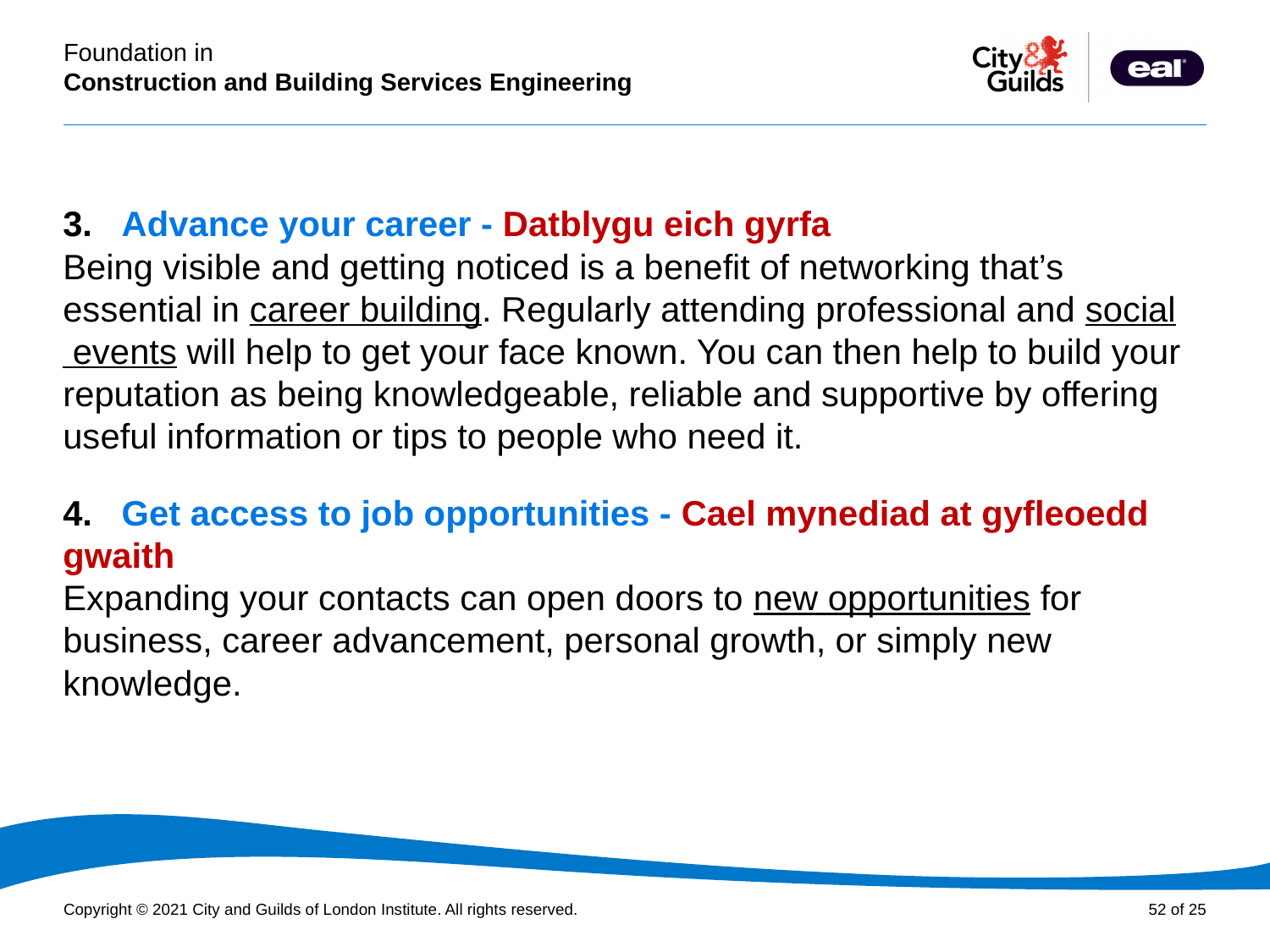

3.   Advance your career - Datblygu eich gyrfa
Being visible and getting noticed is a benefit of networking that’s essential in career building. Regularly attending professional and social events will help to get your face known. You can then help to build your reputation as being knowledgeable, reliable and supportive by offering useful information or tips to people who need it.
4.   Get access to job opportunities - Cael mynediad at gyfleoedd gwaith
Expanding your contacts can open doors to new opportunities for business, career advancement, personal growth, or simply new knowledge.